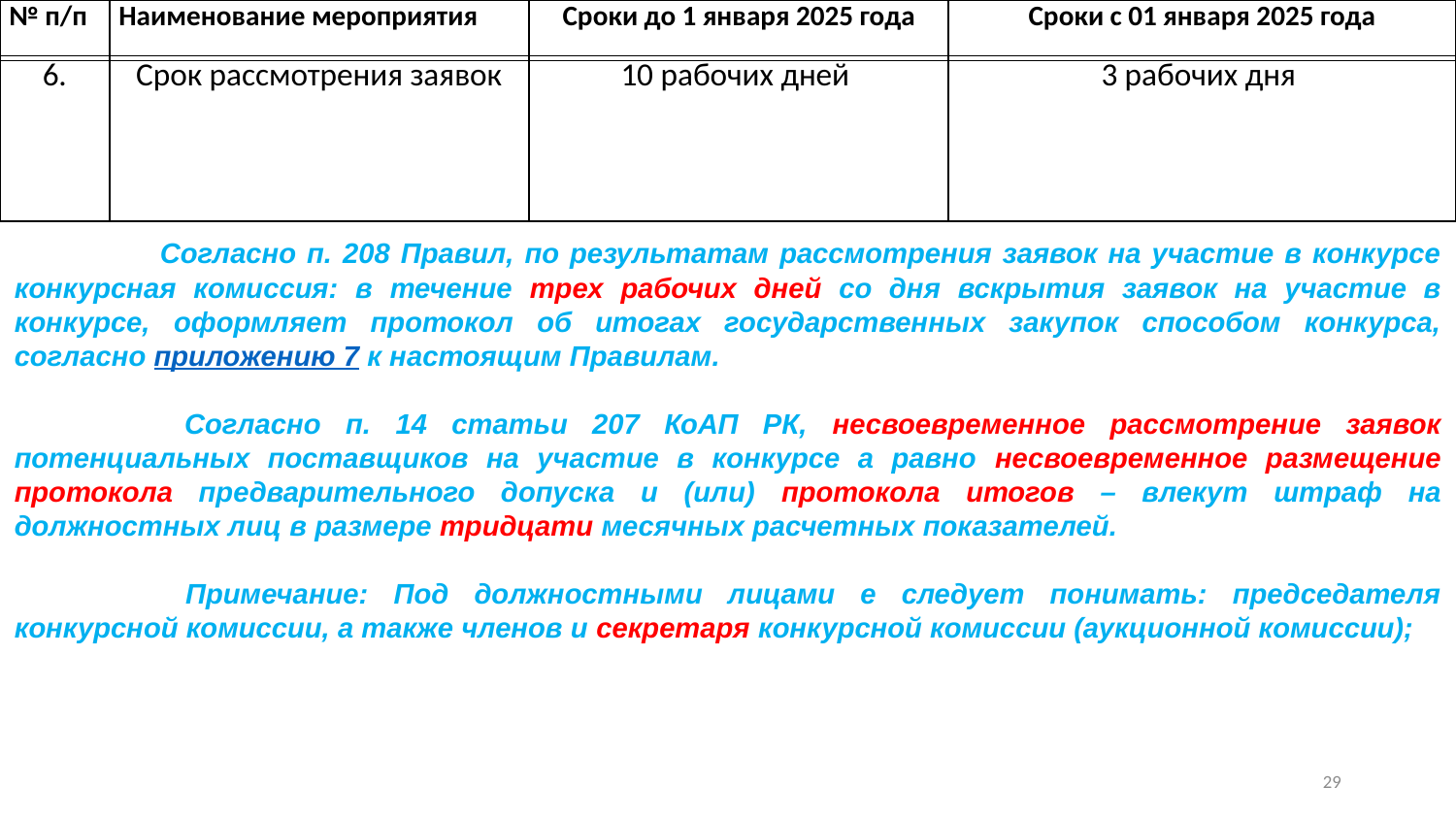

| № п/п | Наименование мероприятия | Сроки до 1 января 2025 года | Сроки с 01 января 2025 года |
| --- | --- | --- | --- |
| 6. | Срок рассмотрения заявок | 10 рабочих дней | 3 рабочих дня |
| --- | --- | --- | --- |
	Согласно п. 208 Правил, по результатам рассмотрения заявок на участие в конкурсе конкурсная комиссия: в течение трех рабочих дней со дня вскрытия заявок на участие в конкурсе, оформляет протокол об итогах государственных закупок способом конкурса, согласно приложению 7 к настоящим Правилам.

	 Согласно п. 14 статьи 207 КоАП РК, несвоевременное рассмотрение заявок потенциальных поставщиков на участие в конкурсе а равно несвоевременное размещение протокола предварительного допуска и (или) протокола итогов – влекут штраф на должностных лиц в размере тридцати месячных расчетных показателей.

	 Примечание: Под должностными лицами е следует понимать: председателя конкурсной комиссии, а также членов и секретаря конкурсной комиссии (аукционной комиссии);

29